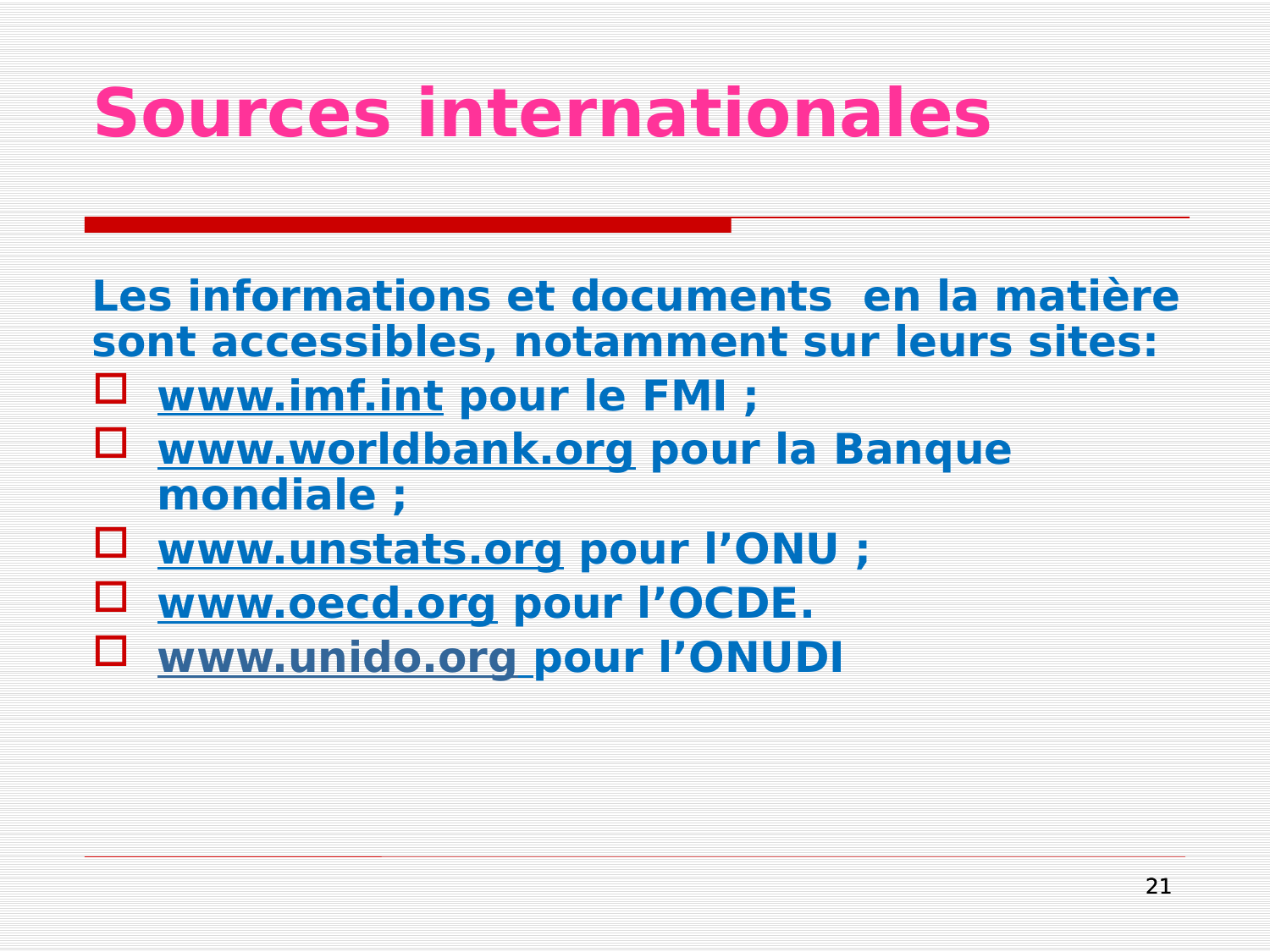

# Sources internationales
Les informations et documents  en la matière sont accessibles, notamment sur leurs sites:
www.imf.int pour le FMI ;
www.worldbank.org pour la Banque mondiale ;
www.unstats.org pour l’ONU ;
www.oecd.org pour l’OCDE.
www.unido.org pour l’ONUDI

21
21